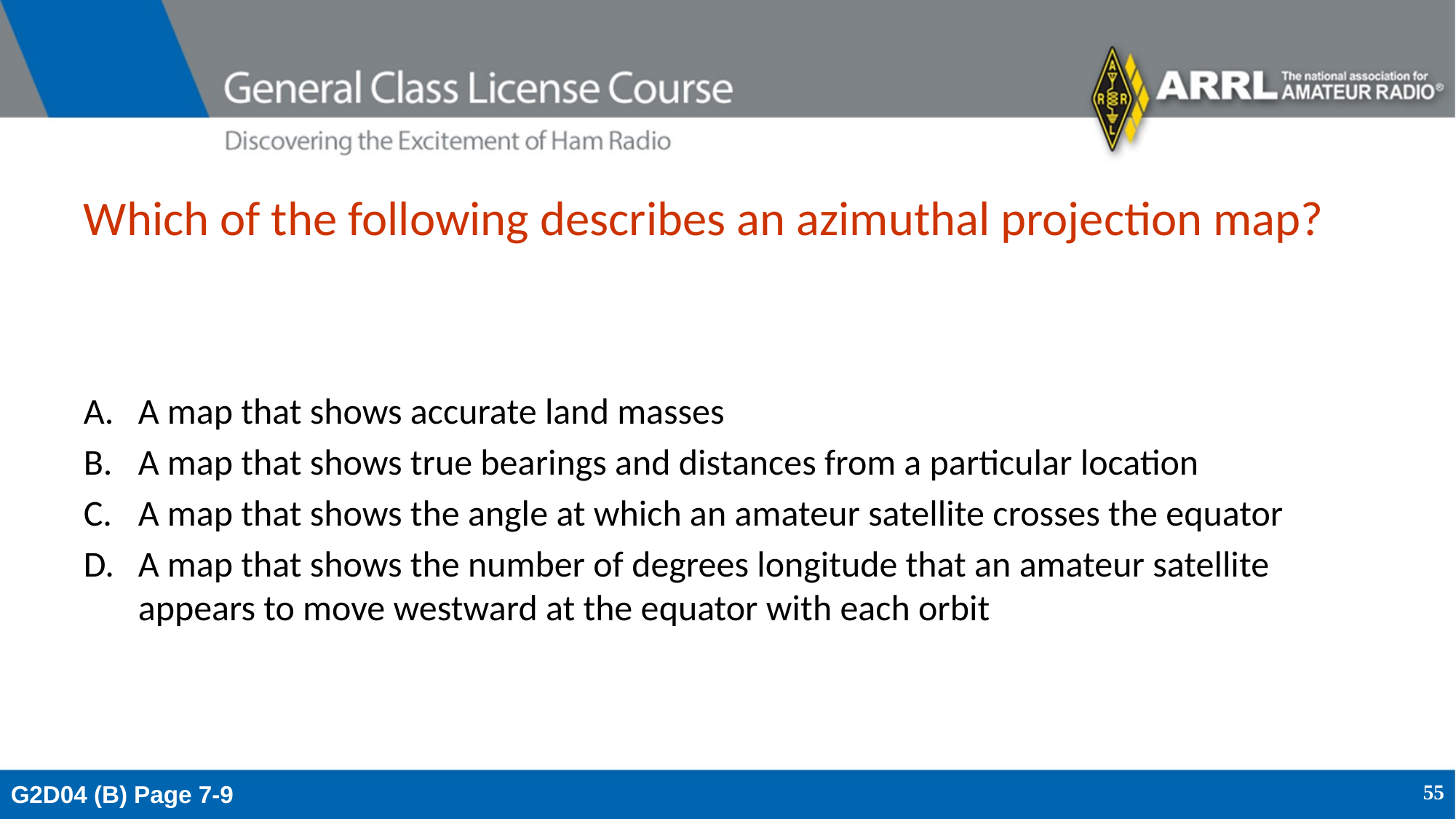

# Which of the following describes an azimuthal projection map?
A map that shows accurate land masses
A map that shows true bearings and distances from a particular location
A map that shows the angle at which an amateur satellite crosses the equator
A map that shows the number of degrees longitude that an amateur satellite appears to move westward at the equator with each orbit
G2D04 (B) Page 7-9
55